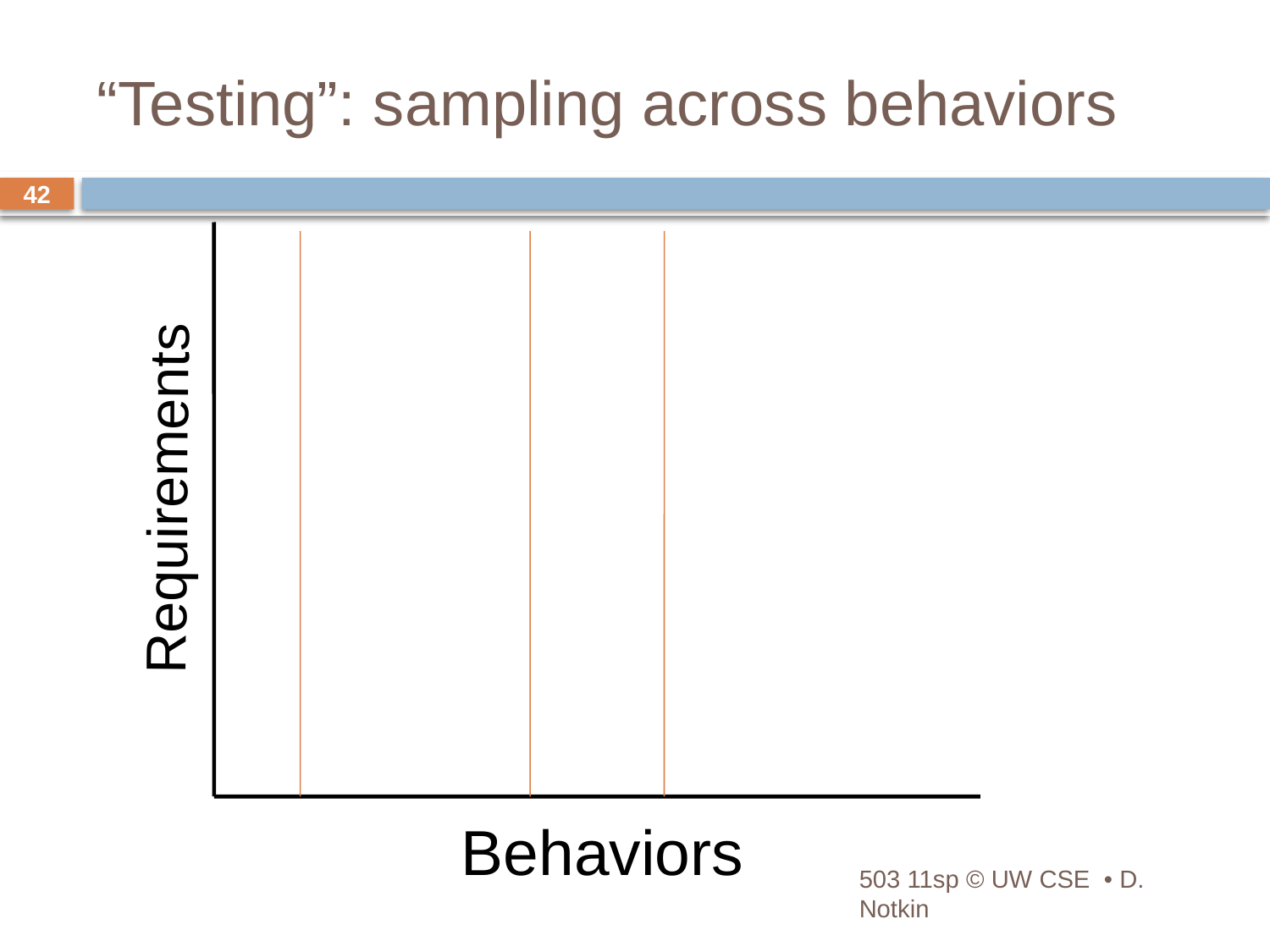

# “Testing”: sampling across behaviors
42

Requirements

Behaviors
503 11sp © UW CSE  • D. Notkin